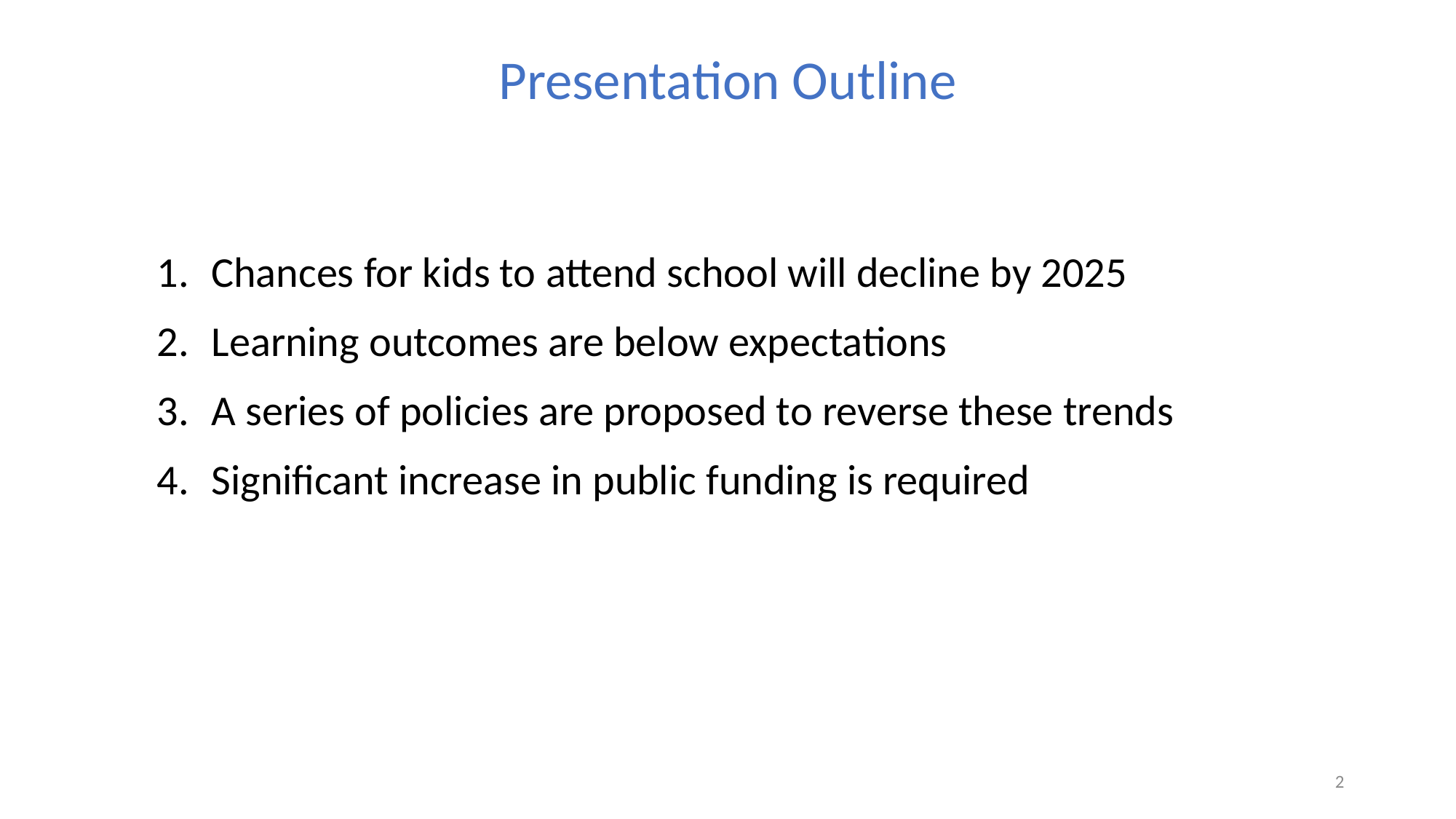

Presentation Outline
Chances for kids to attend school will decline by 2025
Learning outcomes are below expectations
A series of policies are proposed to reverse these trends
Significant increase in public funding is required

2